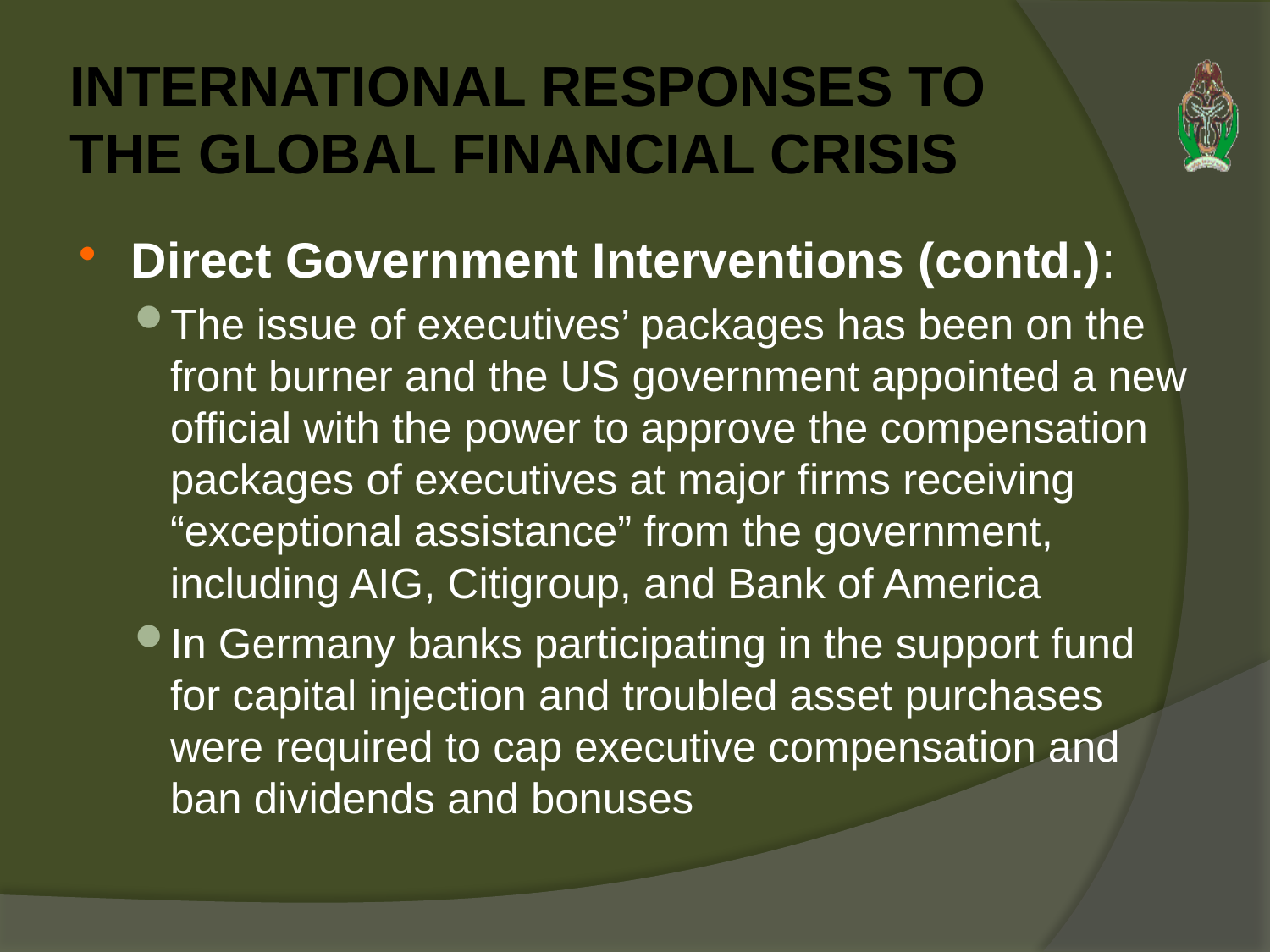

# INTERNATIONAL RESPONSES TO THE GLOBAL FINANCIAL CRISIS
Direct Government Interventions (contd.):
The issue of executives’ packages has been on the front burner and the US government appointed a new official with the power to approve the compensation packages of executives at major firms receiving “exceptional assistance” from the government, including AIG, Citigroup, and Bank of America
In Germany banks participating in the support fund for capital injection and troubled asset purchases were required to cap executive compensation and ban dividends and bonuses